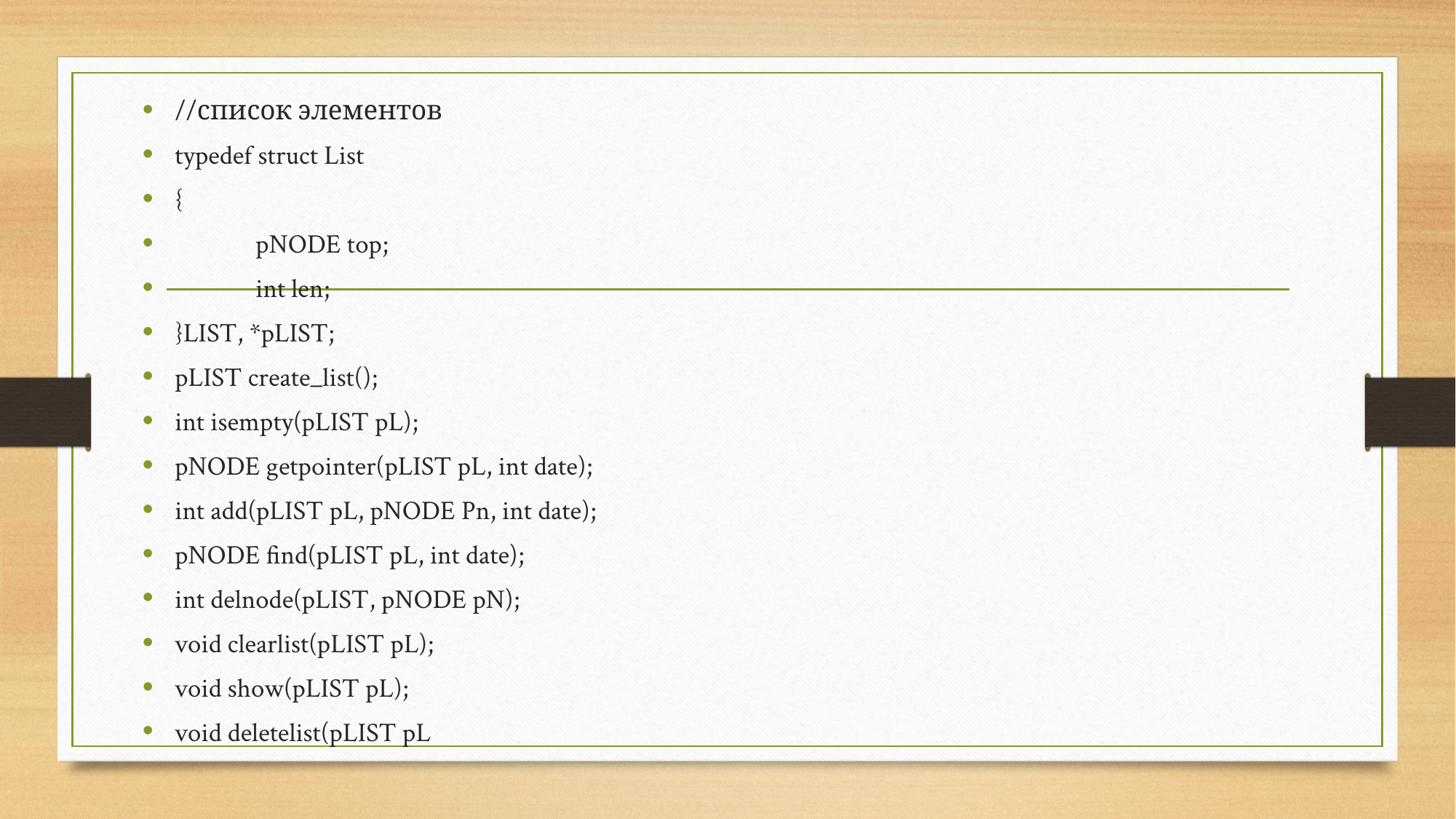

//список элементов
typedef struct List
{
	pNODE top;
	int len;
}LIST, *pLIST;
pLIST create_list();
int isempty(pLIST pL);
pNODE getpointer(pLIST pL, int date);
int add(pLIST pL, pNODE Pn, int date);
pNODE find(pLIST pL, int date);
int delnode(pLIST, pNODE pN);
void clearlist(pLIST pL);
void show(pLIST pL);
void deletelist(pLIST pL